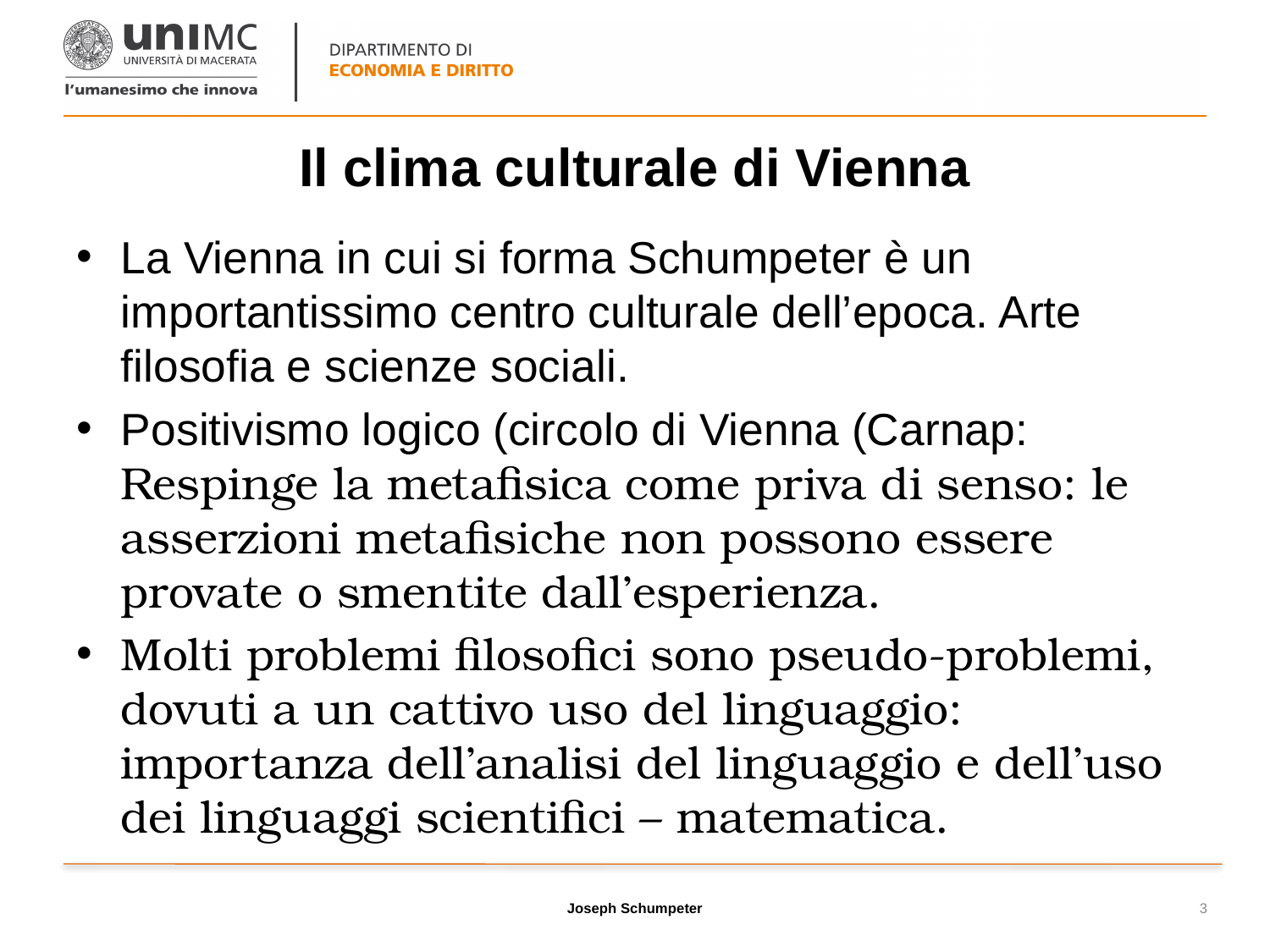

# Il clima culturale di Vienna
La Vienna in cui si forma Schumpeter è un importantissimo centro culturale dell’epoca. Arte filosofia e scienze sociali.
Positivismo logico (circolo di Vienna (Carnap: Respinge la metafisica come priva di senso: le asserzioni metafisiche non possono essere provate o smentite dall’esperienza.
Molti problemi filosofici sono pseudo-problemi, dovuti a un cattivo uso del linguaggio: importanza dell’analisi del linguaggio e dell’uso dei linguaggi scientifici – matematica.

Joseph Schumpeter
3